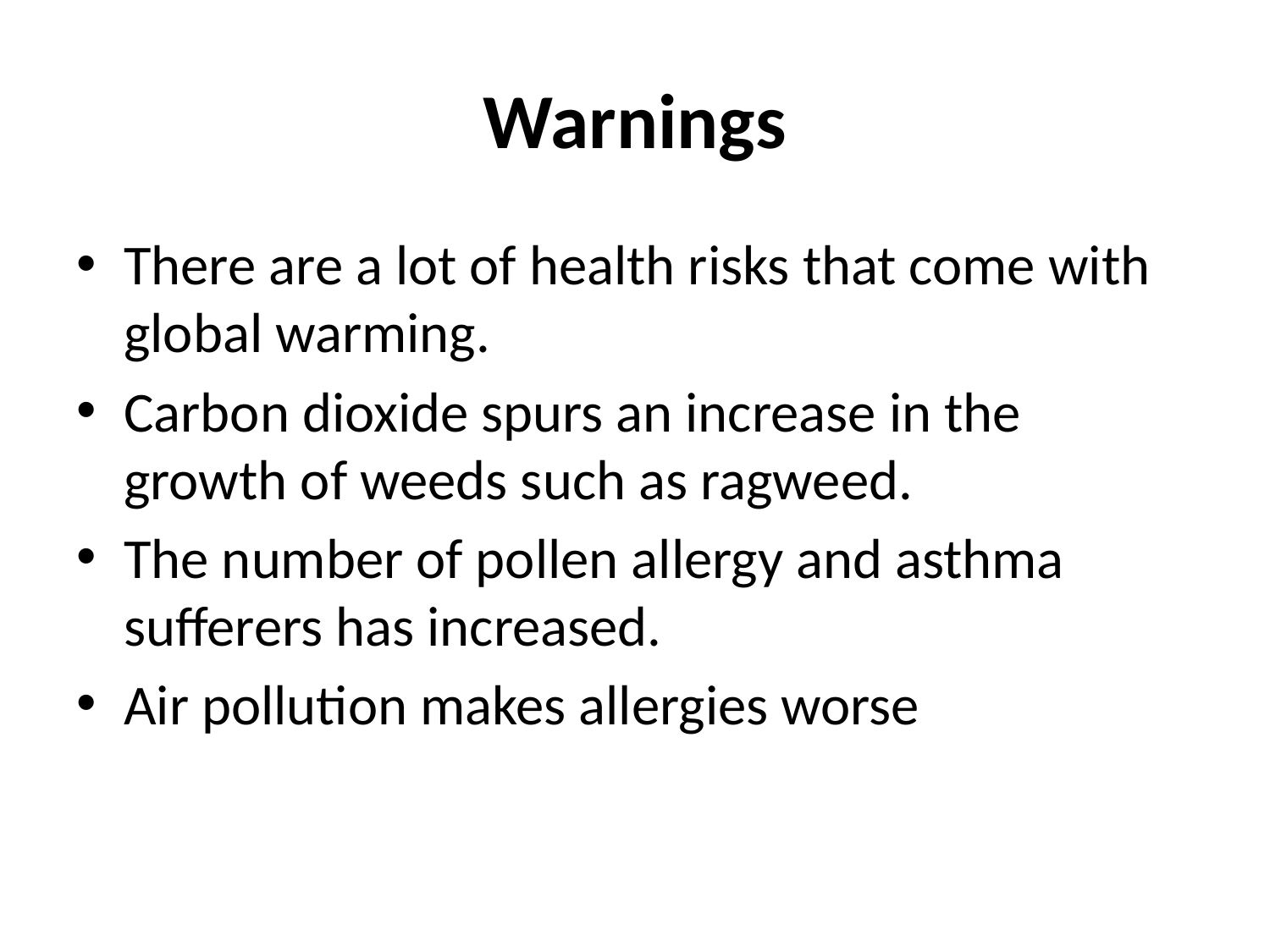

# Warnings
There are a lot of health risks that come with global warming.
Carbon dioxide spurs an increase in the growth of weeds such as ragweed.
The number of pollen allergy and asthma sufferers has increased.
Air pollution makes allergies worse